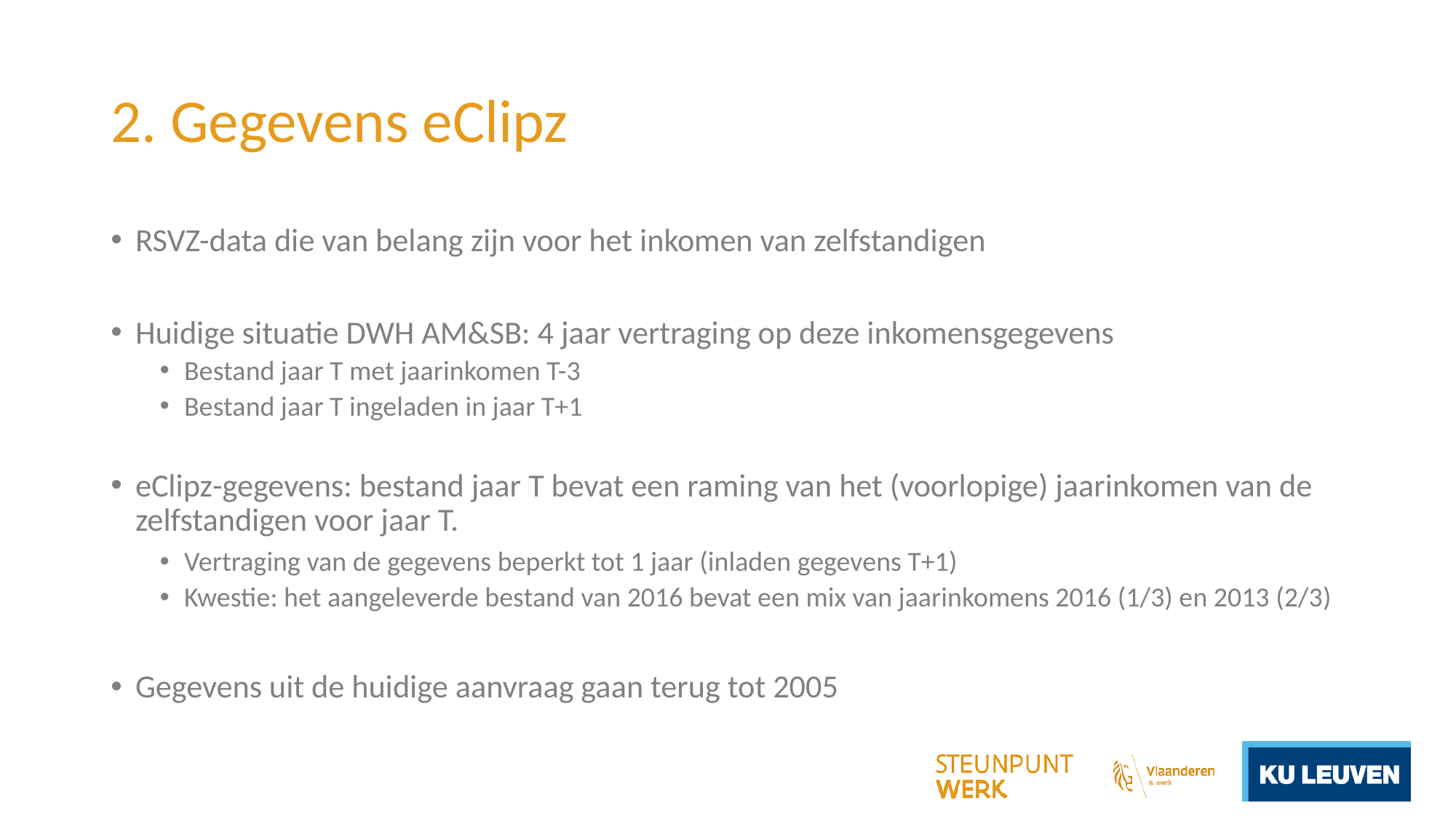

# 2. Gegevens eClipz
RSVZ-data die van belang zijn voor het inkomen van zelfstandigen

Huidige situatie DWH AM&SB: 4 jaar vertraging op deze inkomensgegevens
Bestand jaar T met jaarinkomen T-3
Bestand jaar T ingeladen in jaar T+1

eClipz-gegevens: bestand jaar T bevat een raming van het (voorlopige) jaarinkomen van de zelfstandigen voor jaar T.
Vertraging van de gegevens beperkt tot 1 jaar (inladen gegevens T+1)
Kwestie: het aangeleverde bestand van 2016 bevat een mix van jaarinkomens 2016 (1/3) en 2013 (2/3)

Gegevens uit de huidige aanvraag gaan terug tot 2005